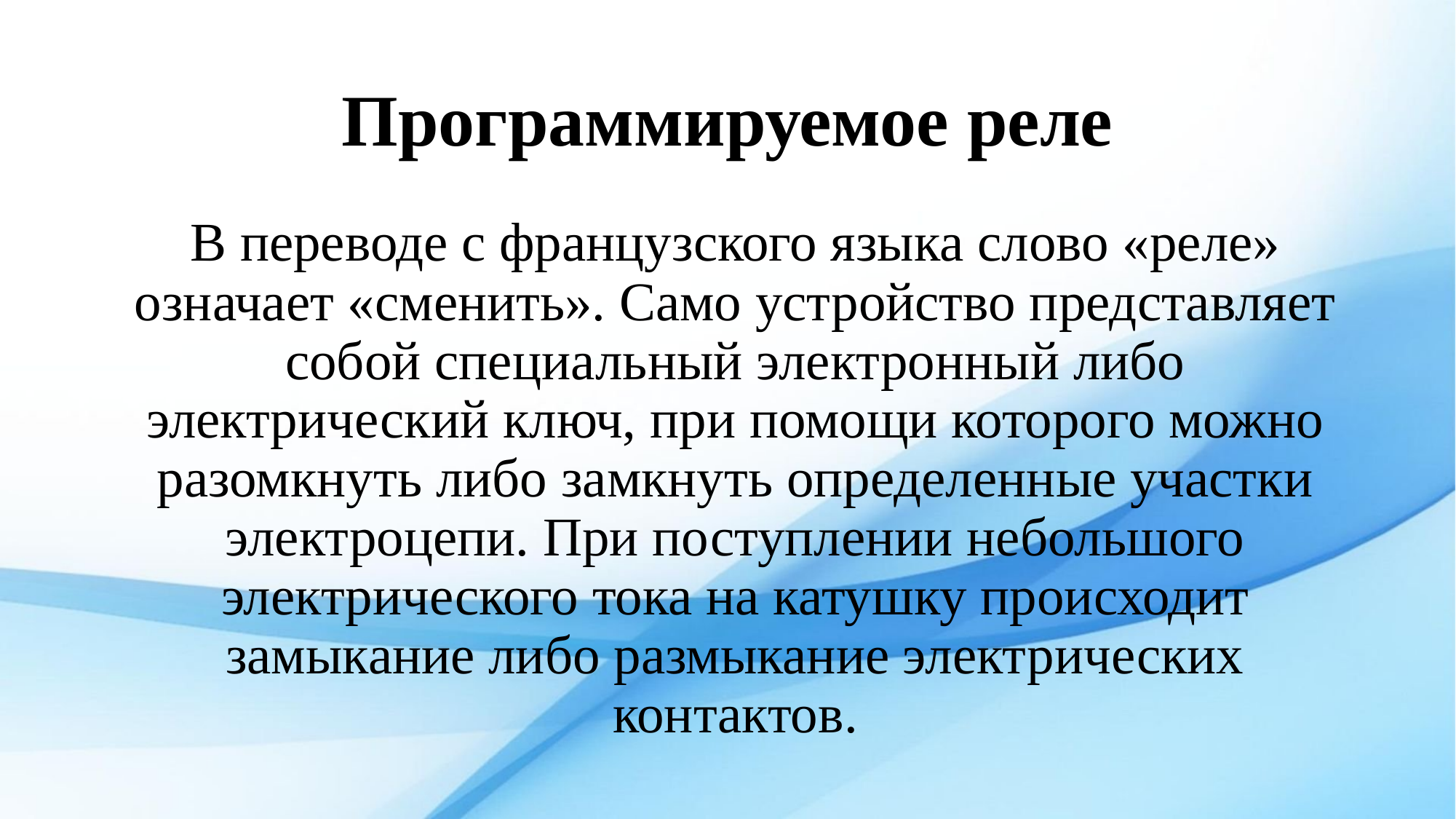

# Программируемое реле
В переводе с французского языка слово «реле» означает «сменить». Само устройство представляет собой специальный электронный либо электрический ключ, при помощи которого можно разомкнуть либо замкнуть определенные участки электроцепи. При поступлении небольшого электрического тока на катушку происходит замыкание либо размыкание электрических контактов.